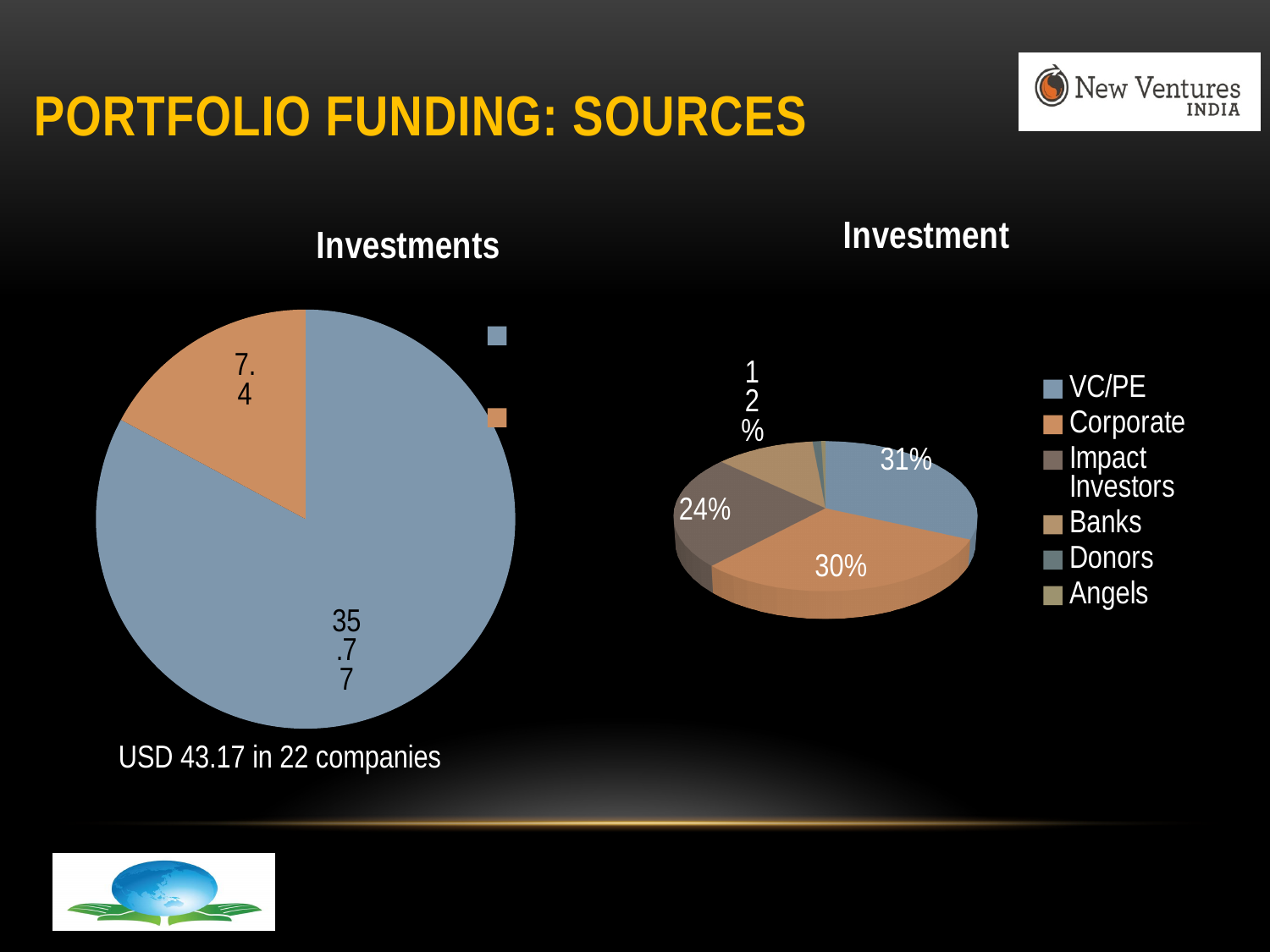

# Portfolio Funding: Sources

[unsupported chart]

### Chart:

| Category | Investments  |
|---|---|
| Financial Investment  | 35.77 |
| Non financial  | 7.4 |
USD 43.17 in 22 companies